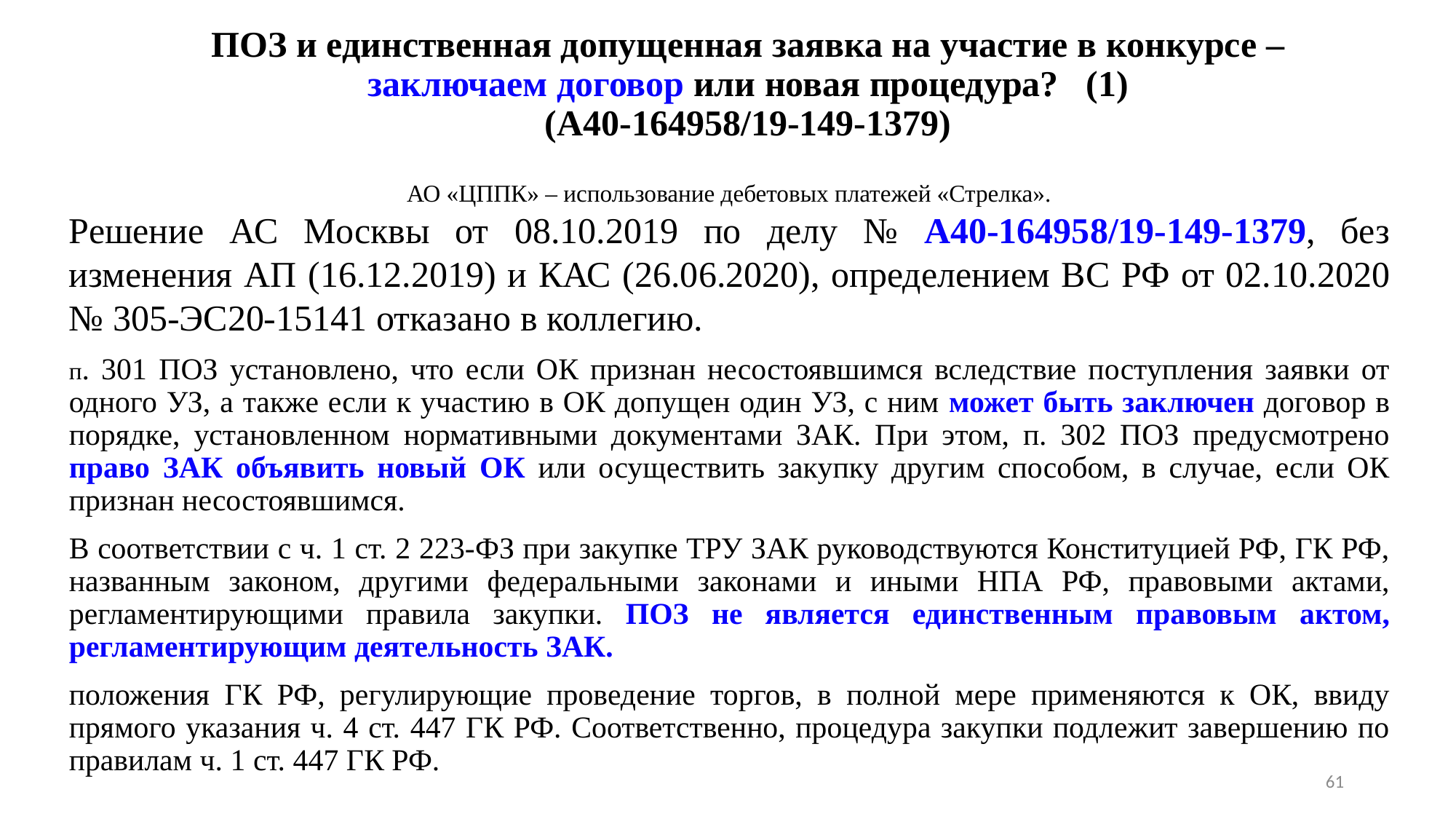

# ПОЗ и единственная допущенная заявка на участие в конкурсе – заключаем договор или новая процедура?   (1) (А40-164958/19-149-1379)
АО «ЦППК» – использование дебетовых платежей «Стрелка».
Решение АС Москвы от 08.10.2019 по делу № А40-164958/19-149-1379, без изменения АП (16.12.2019) и КАС (26.06.2020), определением ВС РФ от 02.10.2020 № 305-ЭС20-15141 отказано в коллегию.
п. 301 ПОЗ установлено, что если ОК признан несостоявшимся вследствие поступления заявки от одного УЗ, а также если к участию в ОК допущен один УЗ, с ним может быть заключен договор в порядке, установленном нормативными документами ЗАК. При этом, п. 302 ПОЗ предусмотрено право ЗАК объявить новый ОК или осуществить закупку другим способом, в случае, если ОК признан несостоявшимся.
В соответствии с ч. 1 ст. 2 223-ФЗ при закупке ТРУ ЗАК руководствуются Конституцией РФ, ГК РФ, названным законом, другими федеральными законами и иными НПА РФ, правовыми актами, регламентирующими правила закупки. ПОЗ не является единственным правовым актом, регламентирующим деятельность ЗАК.
положения ГК РФ, регулирующие проведение торгов, в полной мере применяются к ОК, ввиду прямого указания ч. 4 ст. 447 ГК РФ. Соответственно, процедура закупки подлежит завершению по правилам ч. 1 ст. 447 ГК РФ.

61